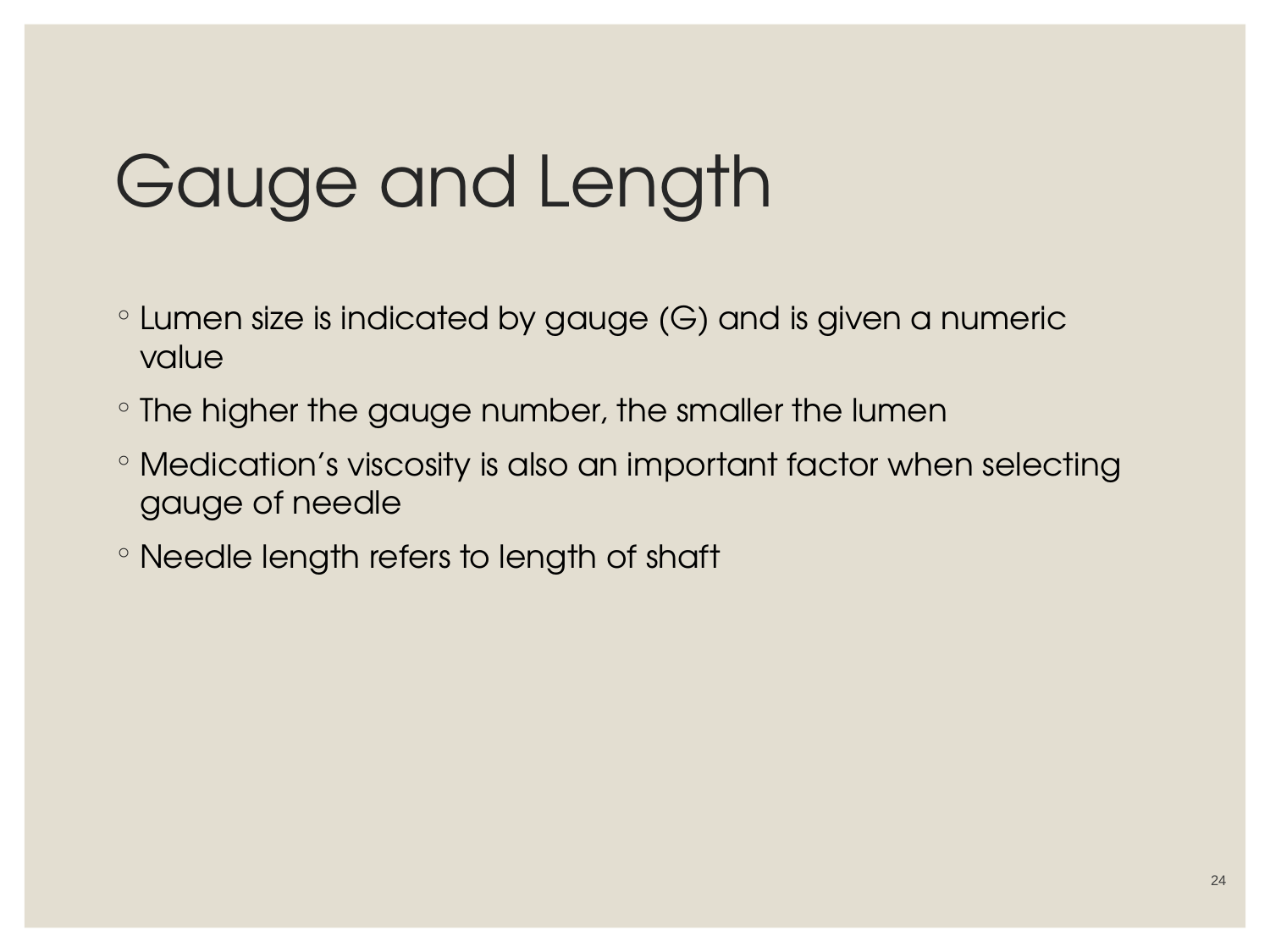

# Gauge and Length
Lumen size is indicated by gauge (G) and is given a numeric value
The higher the gauge number, the smaller the lumen
Medication’s viscosity is also an important factor when selecting gauge of needle
Needle length refers to length of shaft
 24